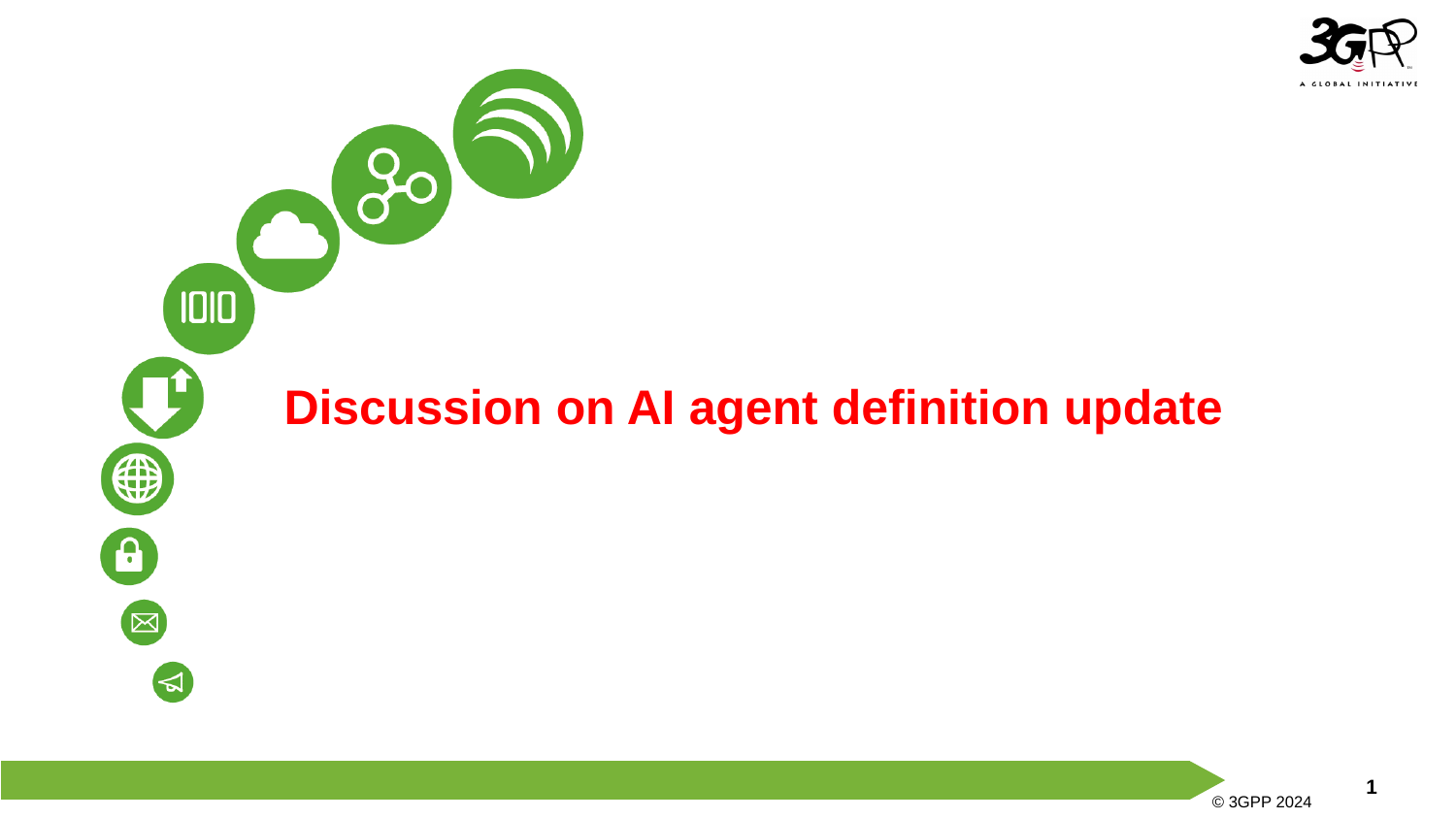

Discussion on AI agent definition update

© 3GPP 2024